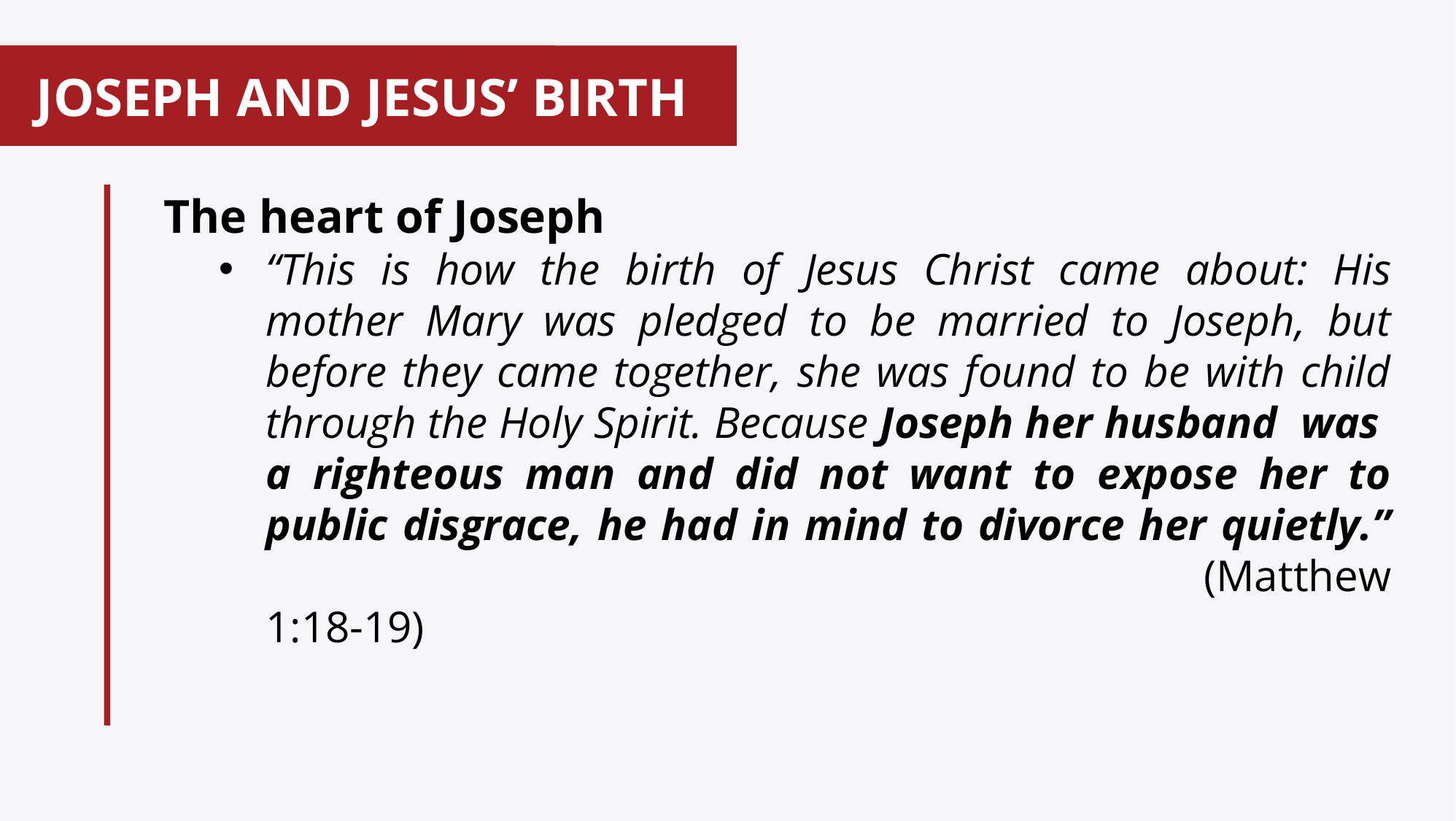

# JOSEPH AND JESUS’ BIRTH
The heart of Joseph
“This is how the birth of Jesus Christ came about: His mother Mary was pledged to be married to Joseph, but before they came together, she was found to be with child through the Holy Spirit. Because Joseph her husband  was  a righteous man and did not want to expose her to public disgrace, he had in mind to divorce her quietly.”							                 (Matthew 1:18-19)